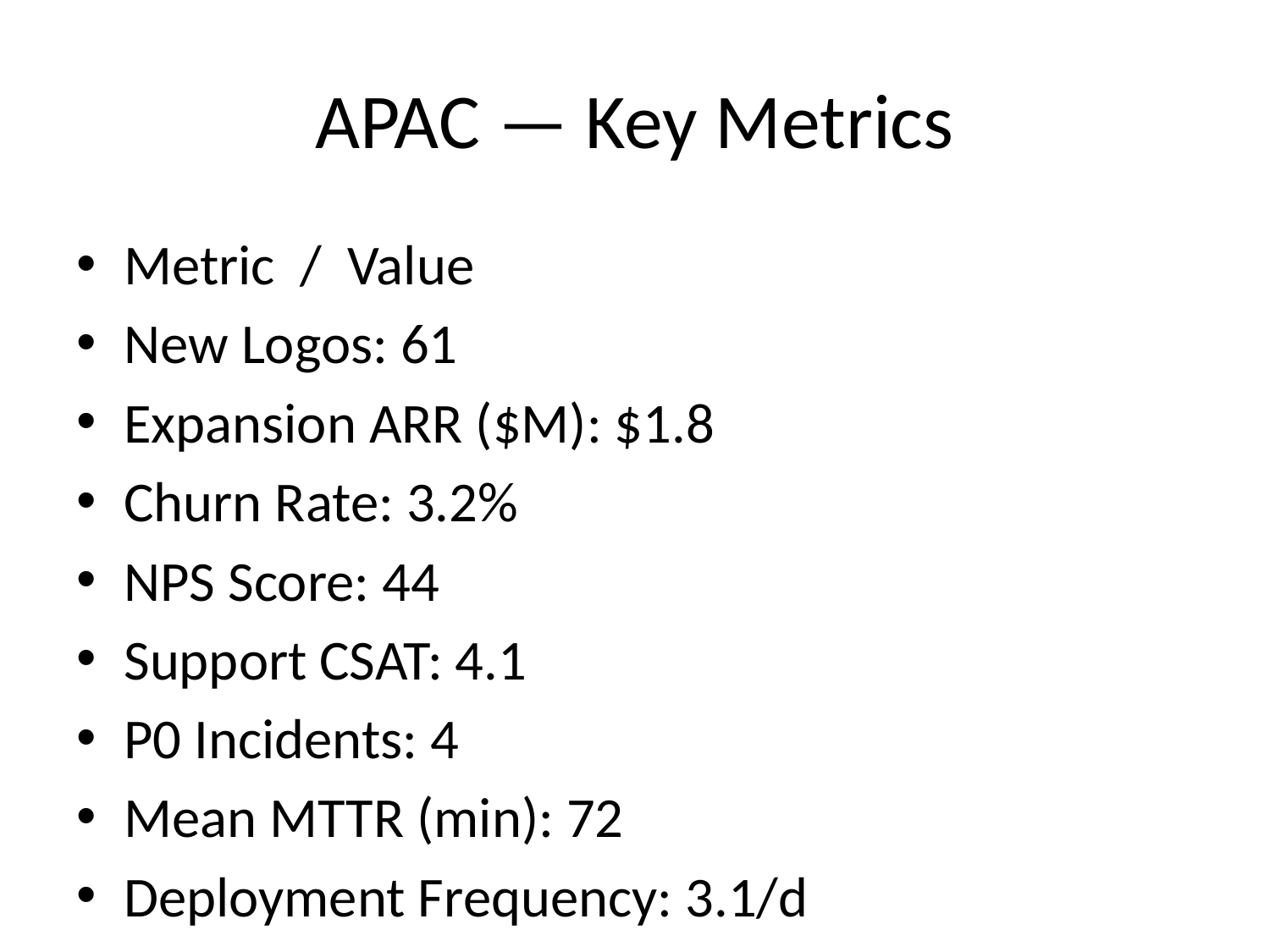

# APAC — Key Metrics
Metric  /  Value
New Logos: 61
Expansion ARR ($M): $1.8
Churn Rate: 3.2%
NPS Score: 44
Support CSAT: 4.1
P0 Incidents: 4
Mean MTTR (min): 72
Deployment Frequency: 3.1/d
Lead Time (days): 2.1
Change Fail Rate: 5.6%